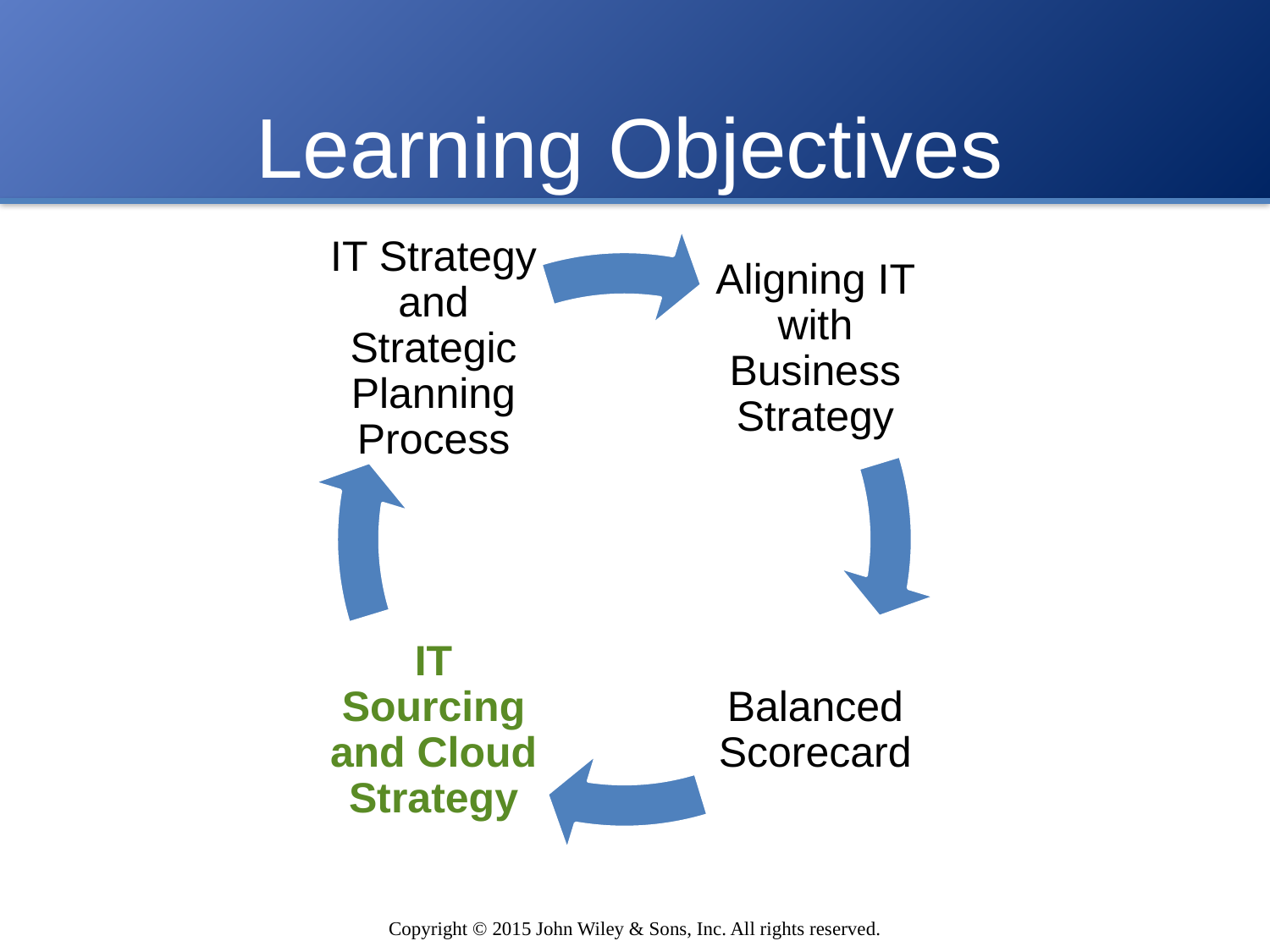

Aligning IT with Business Strategy
Balanced Scorecard
IT Sourcing and Cloud Strategy
IT Strategy and Strategic Planning Process